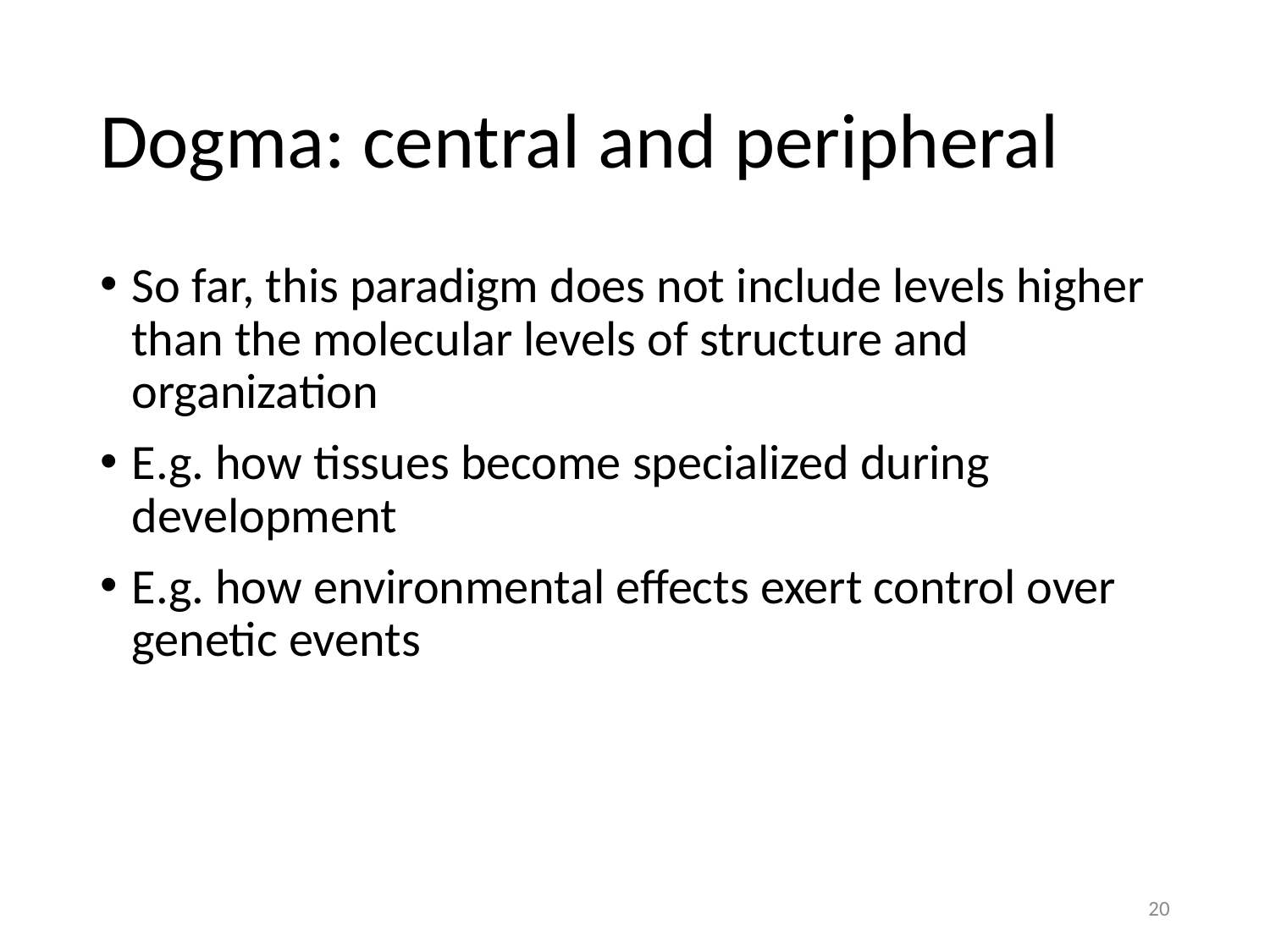

# Dogma: central and peripheral
So far, this paradigm does not include levels higher than the molecular levels of structure and organization
E.g. how tissues become specialized during development
E.g. how environmental effects exert control over genetic events

20